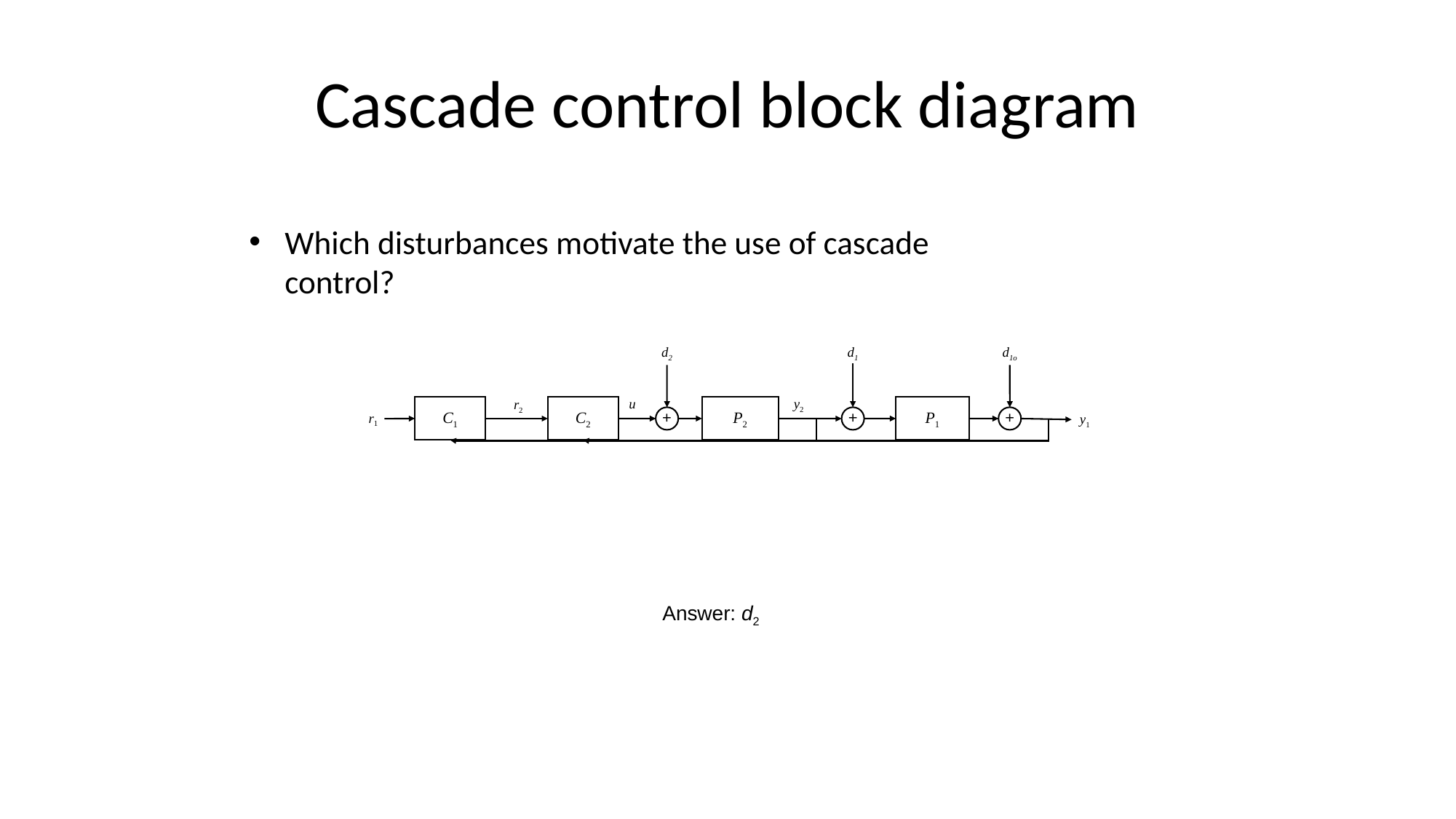

# Cascade control block diagram
Which disturbances motivate the use of cascade control?
d2
d1
d1o
u
y2
r2
C1
C2
P2
P1
y1
r1
+
+
+

Answer: d2